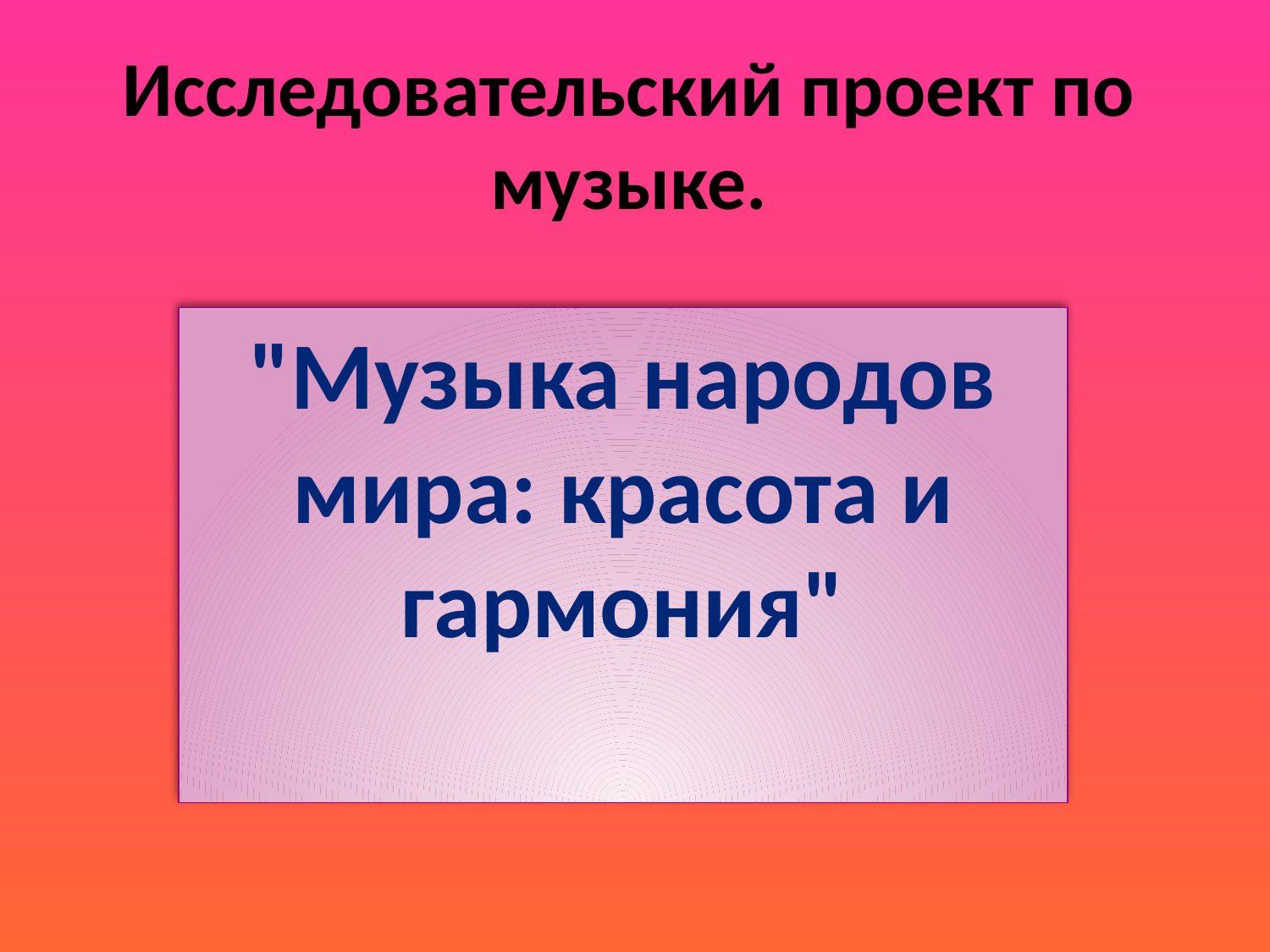

# Исследовательский проект по музыке.
"Музыка народов мира: красота и гармония"